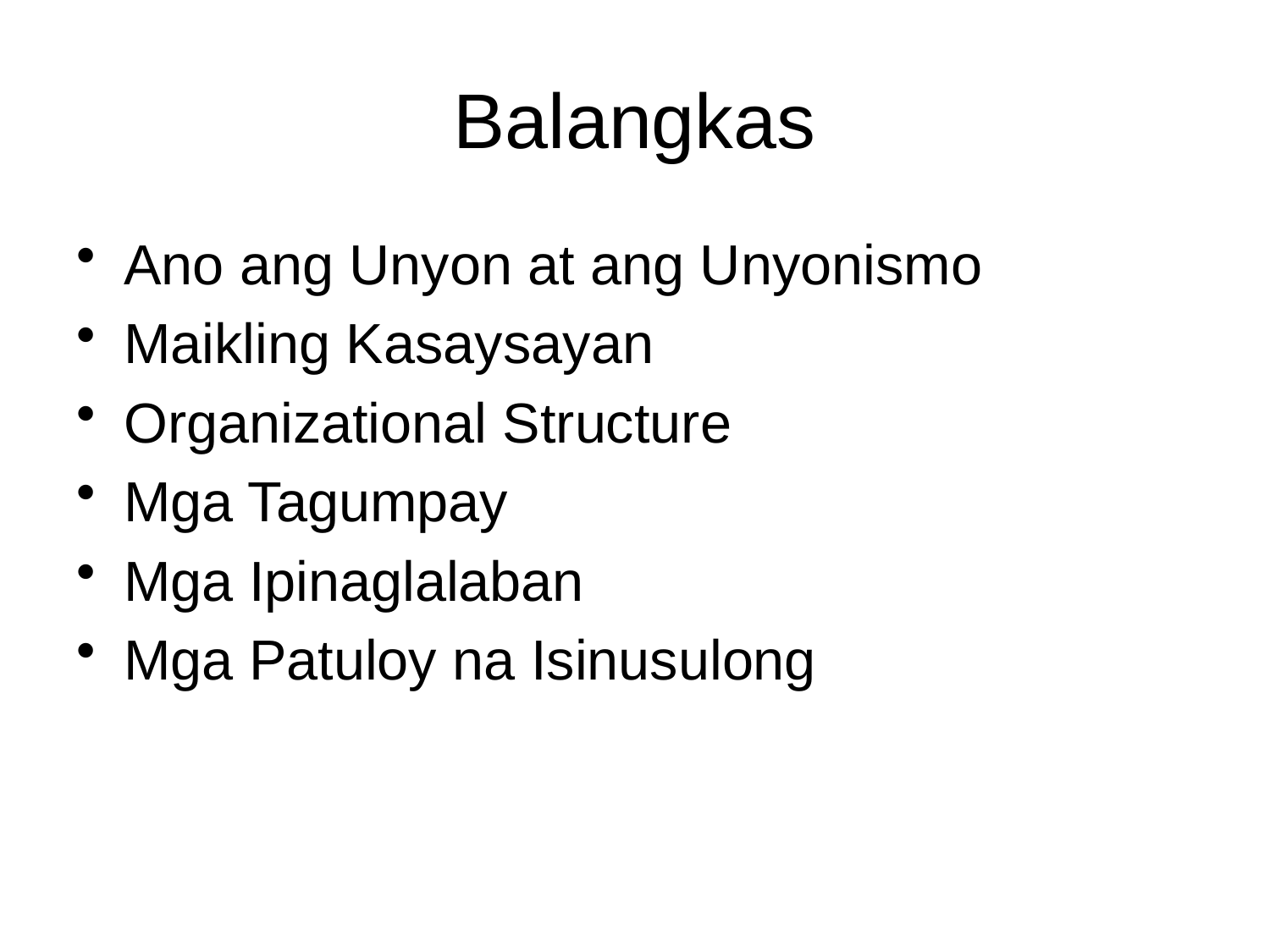

# Balangkas
Ano ang Unyon at ang Unyonismo
Maikling Kasaysayan
Organizational Structure
Mga Tagumpay
Mga Ipinaglalaban
Mga Patuloy na Isinusulong